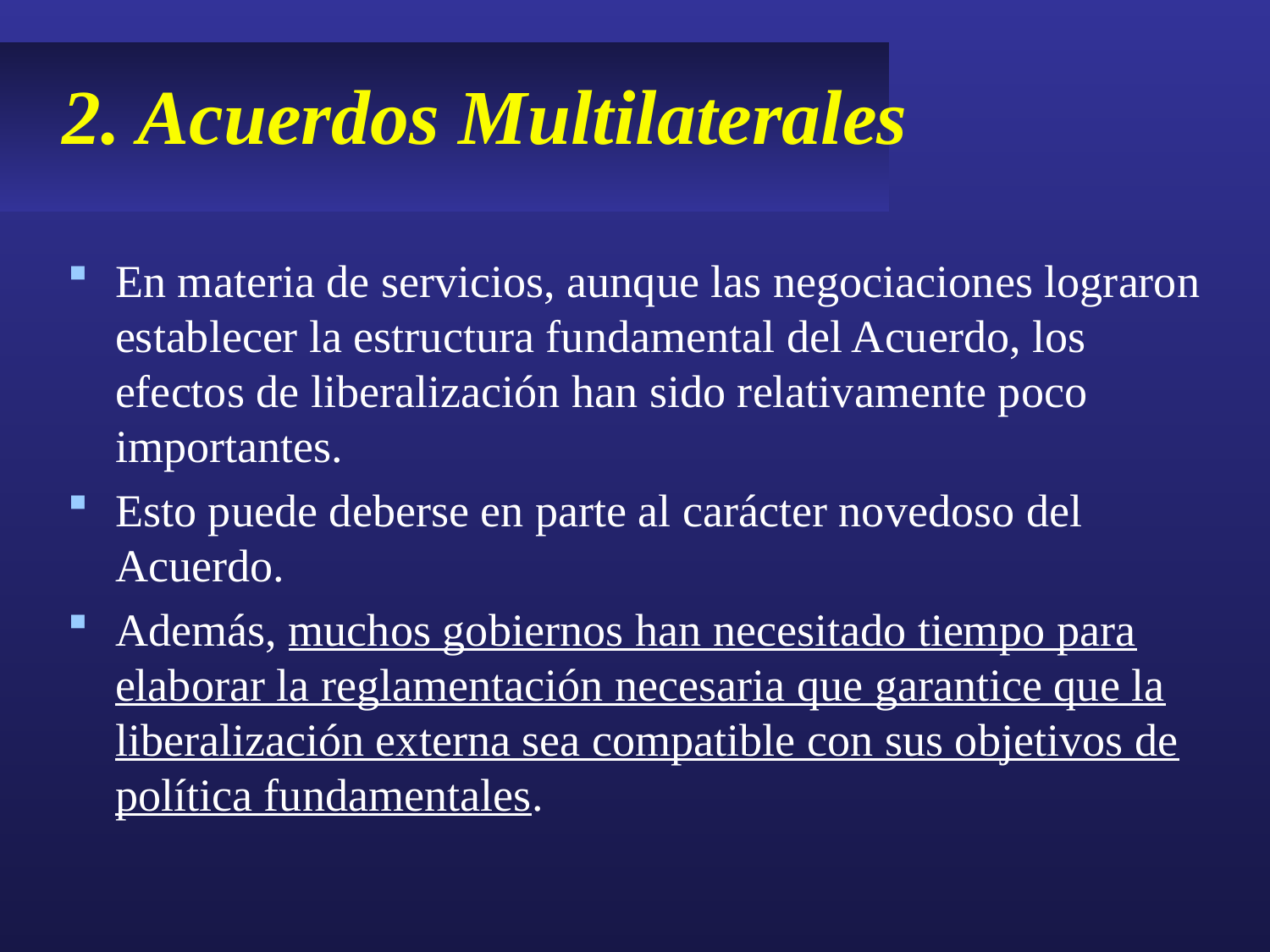

# 2. Acuerdos Multilaterales

En materia de servicios, aunque las negociaciones lograron establecer la estructura fundamental del Acuerdo, los efectos de liberalización han sido relativamente poco importantes.
Esto puede deberse en parte al carácter novedoso del Acuerdo.
Además, muchos gobiernos han necesitado tiempo para elaborar la reglamentación necesaria que garantice que la liberalización externa sea compatible con sus objetivos de política fundamentales.